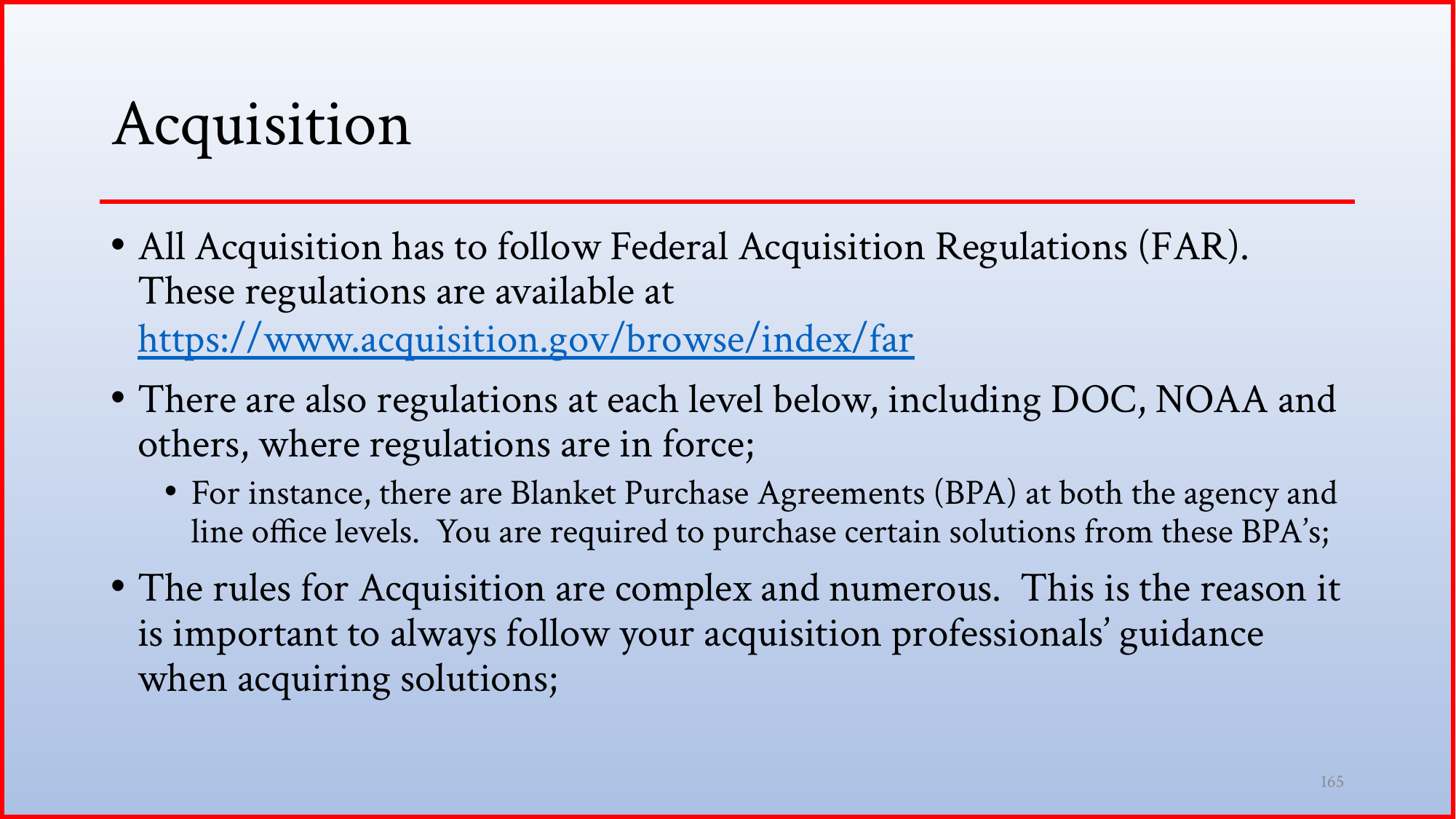

# Acquisition
All Acquisition has to follow Federal Acquisition Regulations (FAR).  These regulations are available at https://www.acquisition.gov/browse/index/far
There are also regulations at each level below, including DOC, NOAA and others, where regulations are in force;
For instance, there are Blanket Purchase Agreements (BPA) at both the agency and line office levels.  You are required to purchase certain solutions from these BPA’s;
The rules for Acquisition are complex and numerous.  This is the reason it is important to always follow your acquisition professionals’ guidance when acquiring solutions;
165